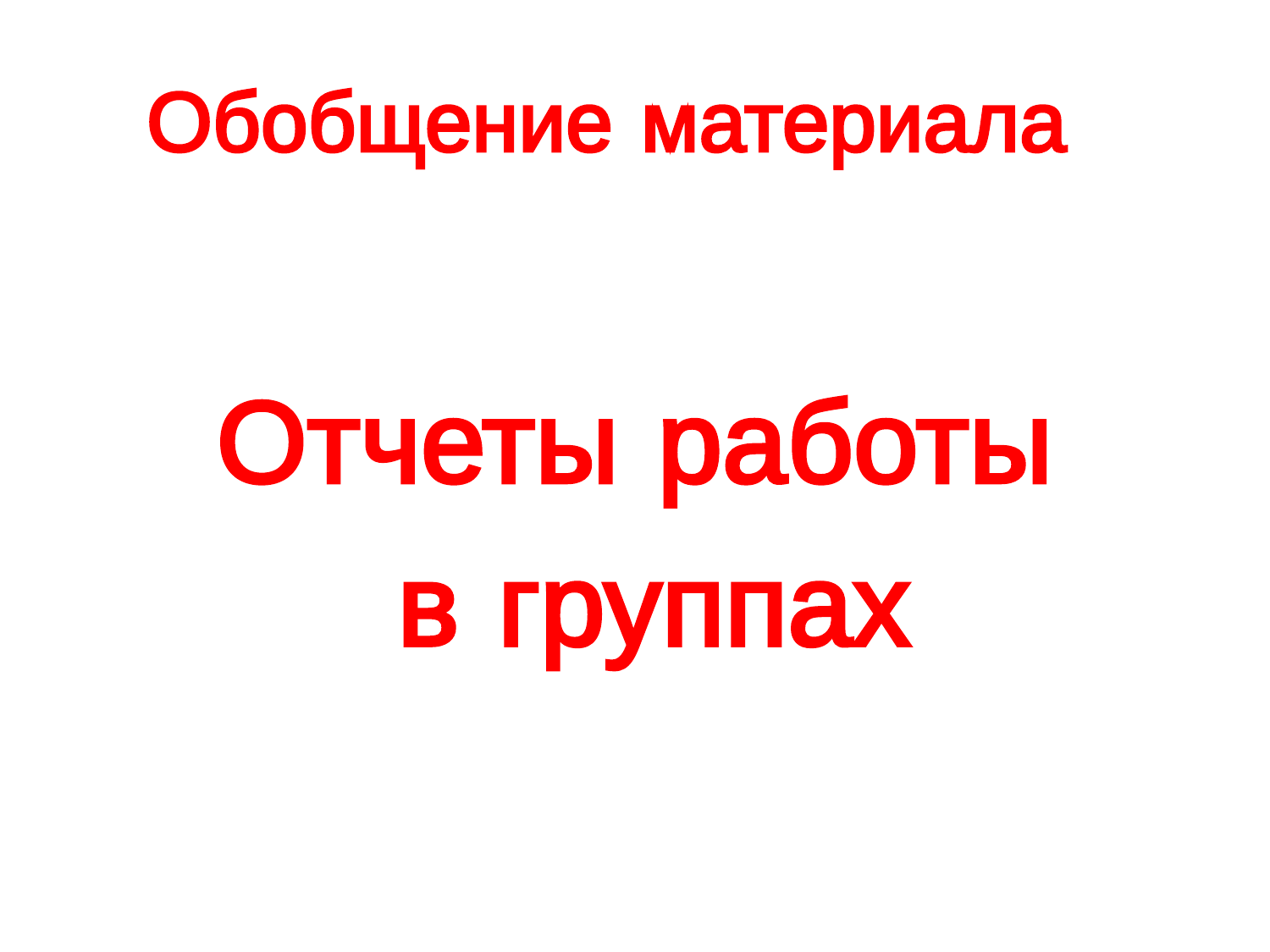

# Обобщение материала

Отчеты работы
 в группах